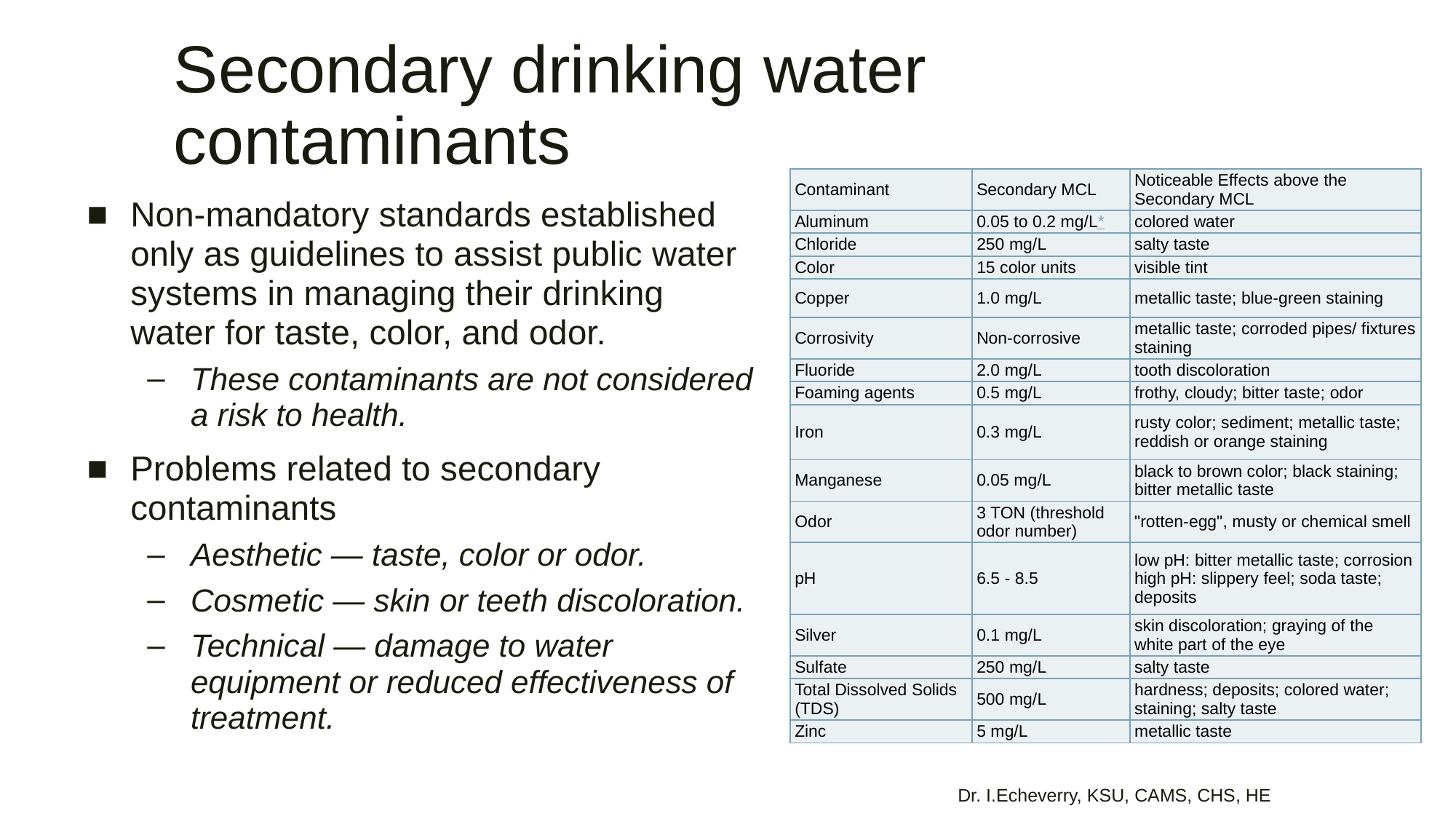

# Secondary drinking water contaminants
| Contaminant | Secondary MCL | Noticeable Effects above the Secondary MCL |
| --- | --- | --- |
| Aluminum | 0.05 to 0.2 mg/L\* | colored water |
| Chloride | 250 mg/L | salty taste |
| Color | 15 color units | visible tint |
| Copper | 1.0 mg/L | metallic taste; blue-green staining |
| Corrosivity | Non-corrosive | metallic taste; corroded pipes/ fixtures staining |
| Fluoride | 2.0 mg/L | tooth discoloration |
| Foaming agents | 0.5 mg/L | frothy, cloudy; bitter taste; odor |
| Iron | 0.3 mg/L | rusty color; sediment; metallic taste; reddish or orange staining |
| Manganese | 0.05 mg/L | black to brown color; black staining; bitter metallic taste |
| Odor | 3 TON (threshold odor number) | "rotten-egg", musty or chemical smell |
| pH | 6.5 - 8.5 | low pH: bitter metallic taste; corrosion high pH: slippery feel; soda taste; deposits |
| Silver | 0.1 mg/L | skin discoloration; graying of the white part of the eye |
| Sulfate | 250 mg/L | salty taste |
| Total Dissolved Solids (TDS) | 500 mg/L | hardness; deposits; colored water; staining; salty taste |
| Zinc | 5 mg/L | metallic taste |
Non-mandatory standards established only as guidelines to assist public water systems in managing their drinking water for taste, color, and odor.
These contaminants are not considered a risk to health.
Problems related to secondary contaminants
Aesthetic — taste, color or odor.
Cosmetic — skin or teeth discoloration.
Technical — damage to water equipment or reduced effectiveness of treatment.
Dr. I.Echeverry, KSU, CAMS, CHS, HE
29